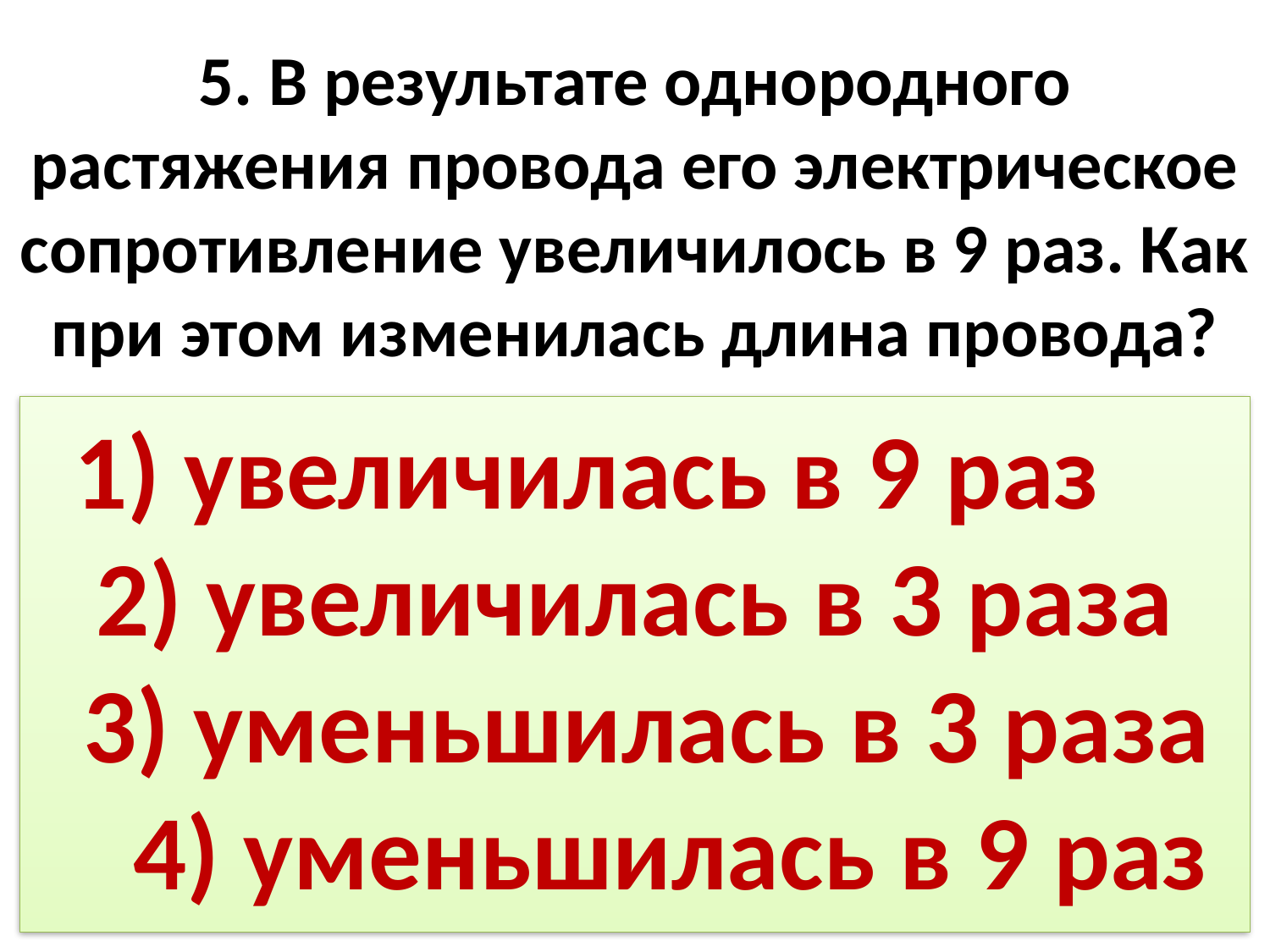

# 5. В результате однородного растяжения провода его электрическое сопротивление увеличилось в 9 раз. Как при этом изменилась длина провода?
1) увеличилась в 9 раз     2) увеличилась в 3 раза   3) уменьшилась в 3 раза   4) уменьшилась в 9 раз